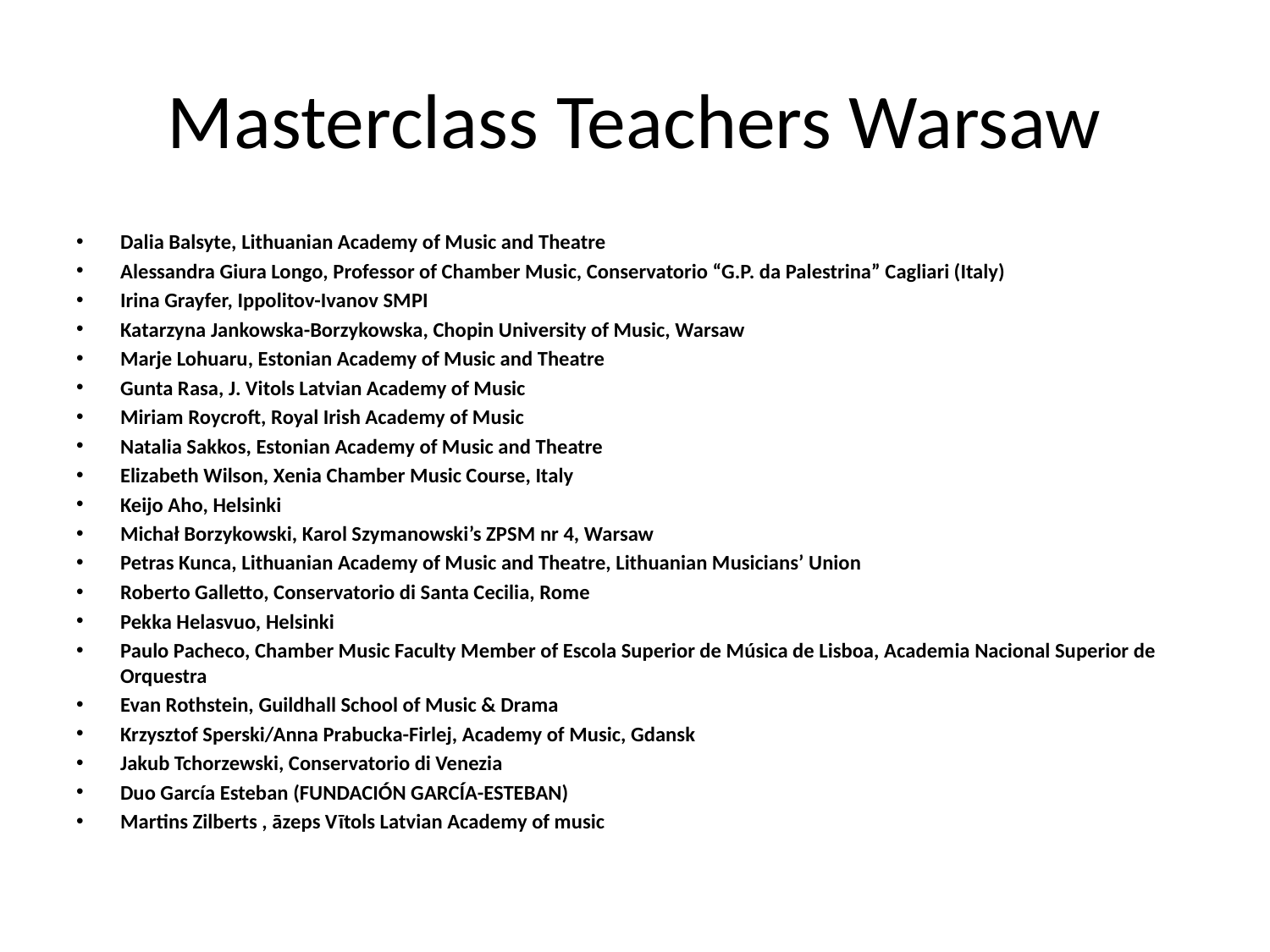

# Masterclass Teachers Warsaw
Dalia Balsyte, Lithuanian Academy of Music and Theatre
Alessandra Giura Longo, Professor of Chamber Music, Conservatorio “G.P. da Palestrina” Cagliari (Italy)
Irina Grayfer, Ippolitov-Ivanov SMPI
Katarzyna Jankowska-Borzykowska, Chopin University of Music, Warsaw
Marje Lohuaru, Estonian Academy of Music and Theatre
Gunta Rasa, J. Vitols Latvian Academy of Music
Miriam Roycroft, Royal Irish Academy of Music
Natalia Sakkos, Estonian Academy of Music and Theatre
Elizabeth Wilson, Xenia Chamber Music Course, Italy
Keijo Aho, Helsinki
Michał Borzykowski, Karol Szymanowski’s ZPSM nr 4, Warsaw
Petras Kunca, Lithuanian Academy of Music and Theatre, Lithuanian Musicians’ Union
Roberto Galletto, Conservatorio di Santa Cecilia, Rome
Pekka Helasvuo, Helsinki
Paulo Pacheco, Chamber Music Faculty Member of Escola Superior de Música de Lisboa, Academia Nacional Superior de Orquestra
Evan Rothstein, Guildhall School of Music & Drama
Krzysztof Sperski/Anna Prabucka-Firlej, Academy of Music, Gdansk
Jakub Tchorzewski, Conservatorio di Venezia
Duo García Esteban (FUNDACIÓN GARCÍA-ESTEBAN)
Martins Zilberts , āzeps Vītols Latvian Academy of music